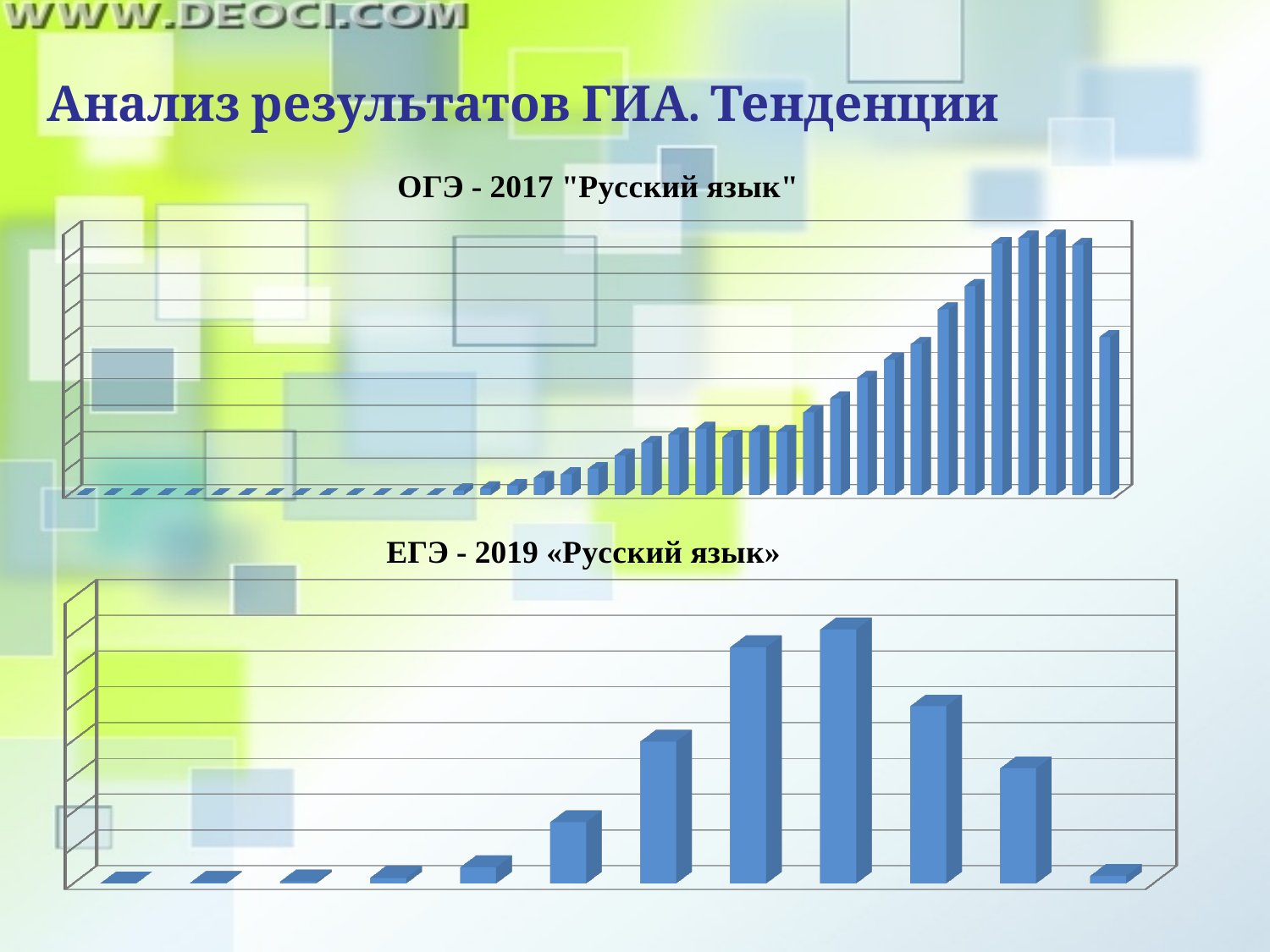

Анализ результатов ГИА. Тенденции

[unsupported chart]

[unsupported chart]